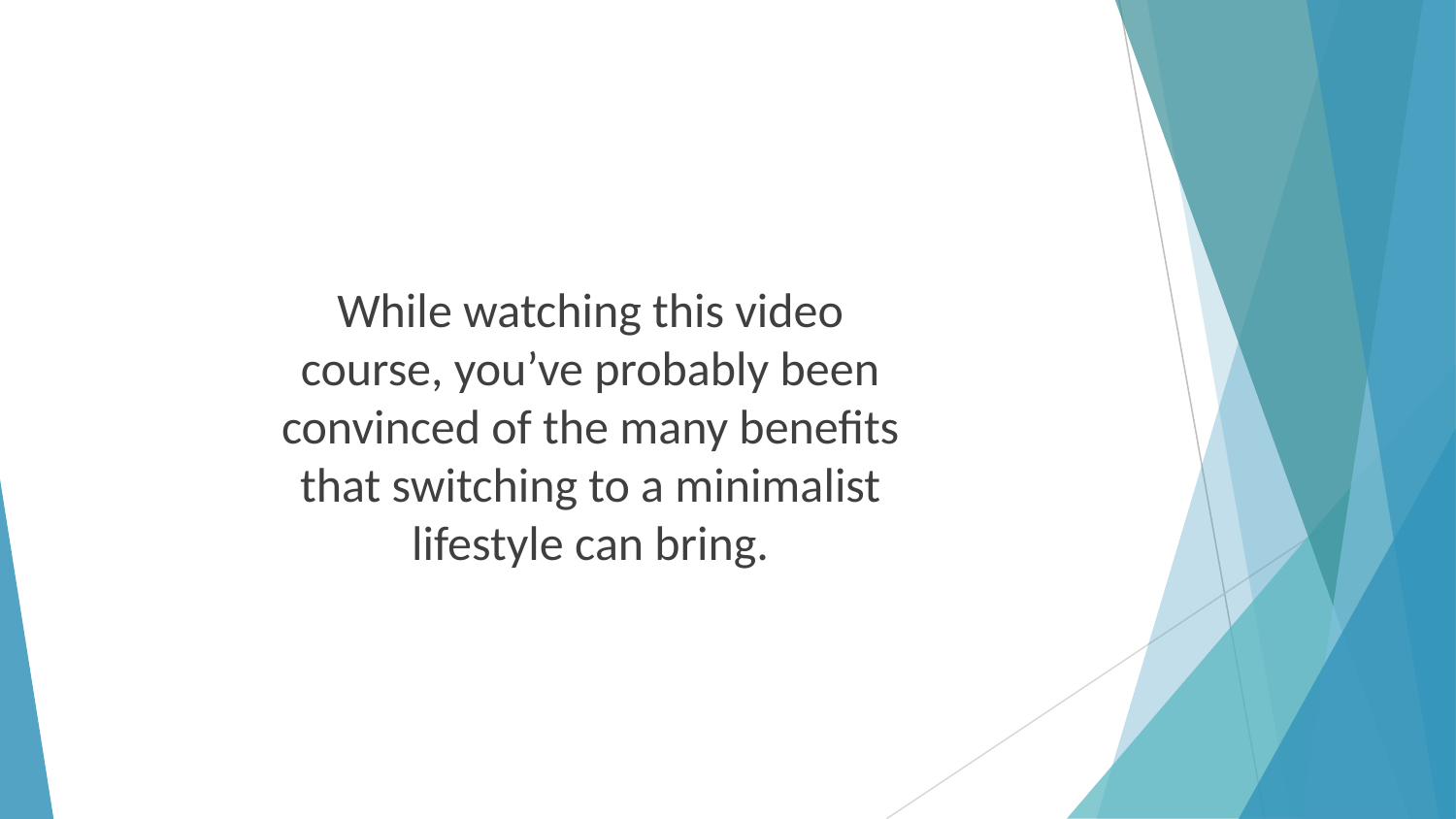

While watching this video course, you’ve probably been convinced of the many benefits that switching to a minimalist lifestyle can bring.